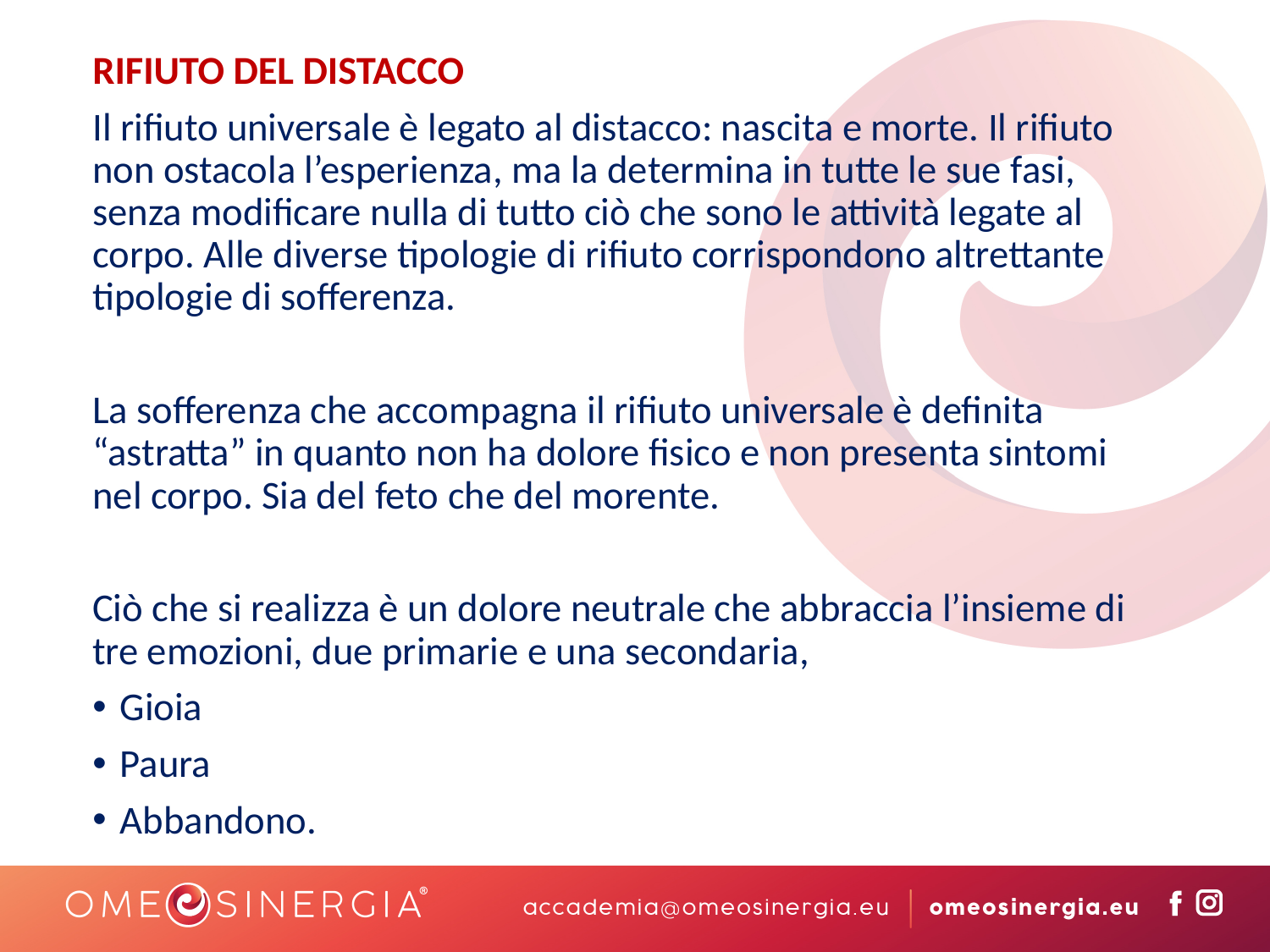

RIFIUTO DEL DISTACCO
Il rifiuto universale è legato al distacco: nascita e morte. Il rifiuto non ostacola l’esperienza, ma la determina in tutte le sue fasi, senza modificare nulla di tutto ciò che sono le attività legate al corpo. Alle diverse tipologie di rifiuto corrispondono altrettante tipologie di sofferenza.

La sofferenza che accompagna il rifiuto universale è definita “astratta” in quanto non ha dolore fisico e non presenta sintomi nel corpo. Sia del feto che del morente.

Ciò che si realizza è un dolore neutrale che abbraccia l’insieme di tre emozioni, due primarie e una secondaria,
Gioia
Paura
Abbandono.